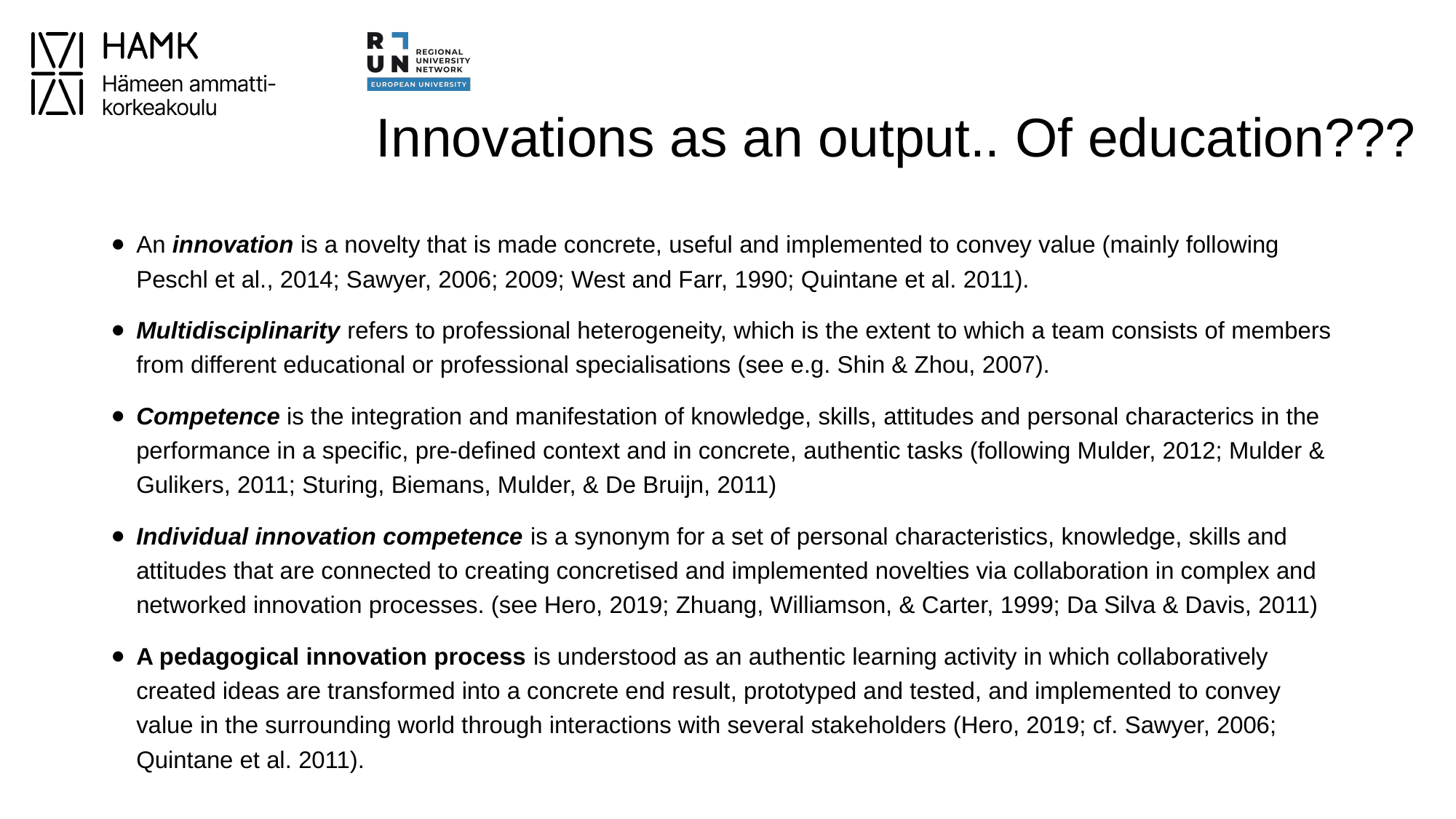

# Innovations as an output.. Of education???
An innovation is a novelty that is made concrete, useful and implemented to convey value (mainly following Peschl et al., 2014; Sawyer, 2006; 2009; West and Farr, 1990; Quintane et al. 2011).
Multidisciplinarity refers to professional heterogeneity, which is the extent to which a team consists of members from different educational or professional specialisations (see e.g. Shin & Zhou, 2007).
Competence is the integration and manifestation of knowledge, skills, attitudes and personal characterics in the performance in a specific, pre-defined context and in concrete, authentic tasks (following Mulder, 2012; Mulder & Gulikers, 2011; Sturing, Biemans, Mulder, & De Bruijn, 2011)
Individual innovation competence is a synonym for a set of personal characteristics, knowledge, skills and attitudes that are connected to creating concretised and implemented novelties via collaboration in complex and networked innovation processes. (see Hero, 2019; Zhuang, Williamson, & Carter, 1999; Da Silva & Davis, 2011)
A pedagogical innovation process is understood as an authentic learning activity in which collaboratively created ideas are transformed into a concrete end result, prototyped and tested, and implemented to convey value in the surrounding world through interactions with several stakeholders (Hero, 2019; cf. Sawyer, 2006; Quintane et al. 2011).